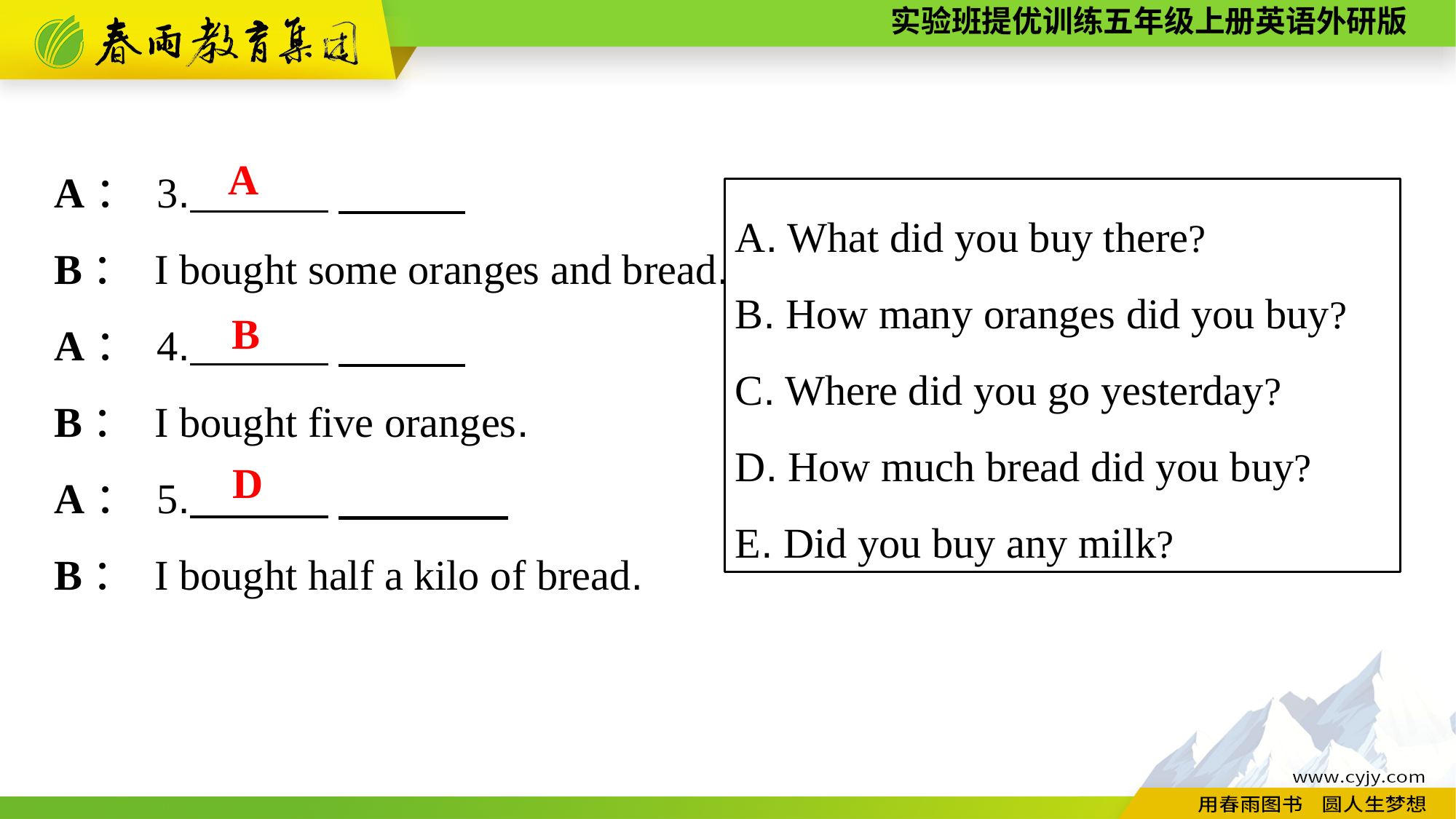

A： 3. ______
B： I bought some oranges and bread.
A： 4. ______
B： I bought five oranges.
A： 5. ______
B： I bought half a kilo of bread.
A
A. What did you buy there?
B. How many oranges did you buy?
C. Where did you go yesterday?
D. How much bread did you buy?
E. Did you buy any milk?
B
D